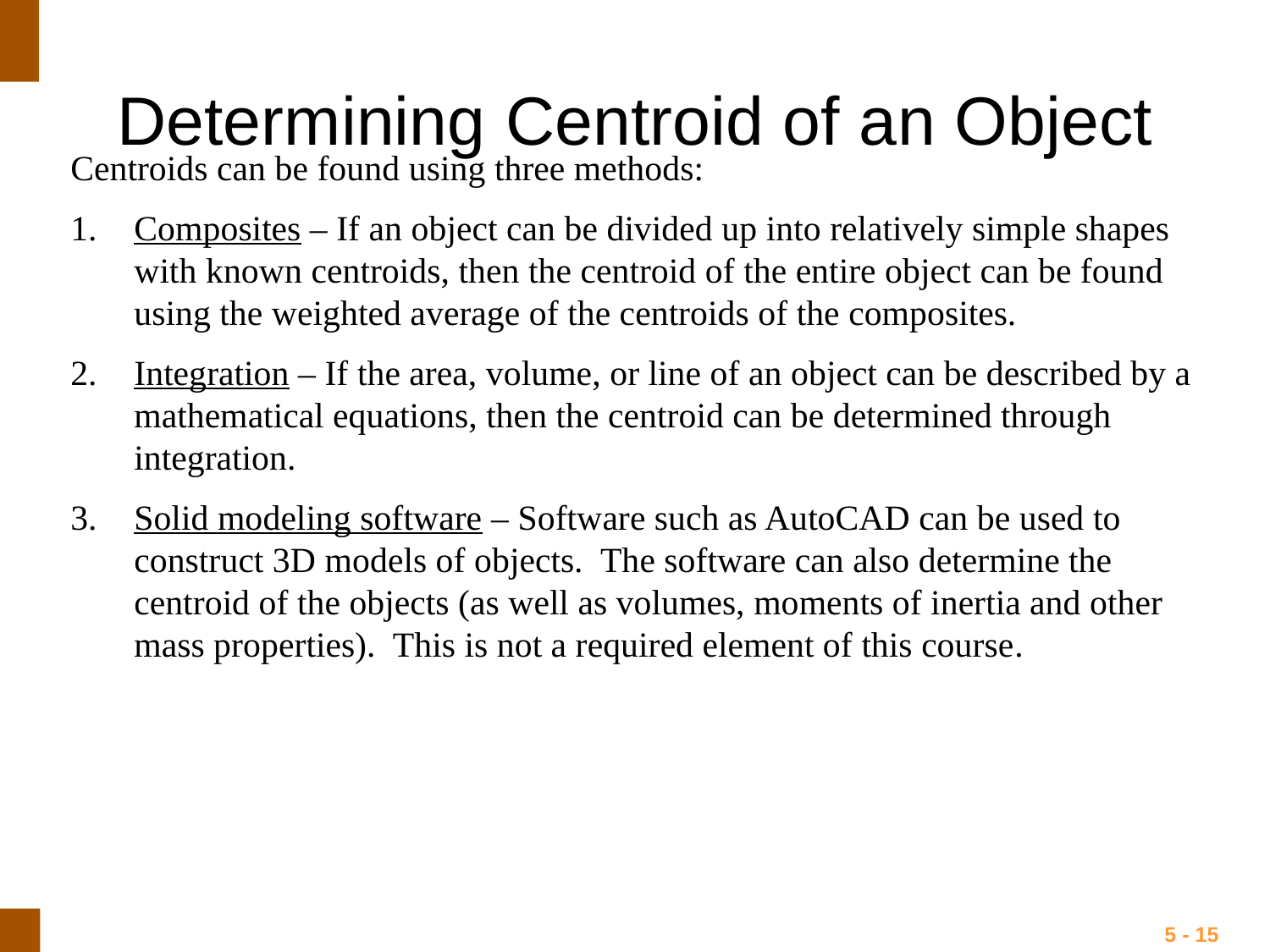

Determining Centroid of an Object

ENGINEERING MECHANICS : STATICS
Centroids can be found using three methods:
Composites – If an object can be divided up into relatively simple shapes with known centroids, then the centroid of the entire object can be found using the weighted average of the centroids of the composites.
Integration – If the area, volume, or line of an object can be described by a mathematical equations, then the centroid can be determined through integration.
Solid modeling software – Software such as AutoCAD can be used to construct 3D models of objects.  The software can also determine the centroid of the objects (as well as volumes, moments of inertia and other mass properties).  This is not a required element of this course.

5 - 15